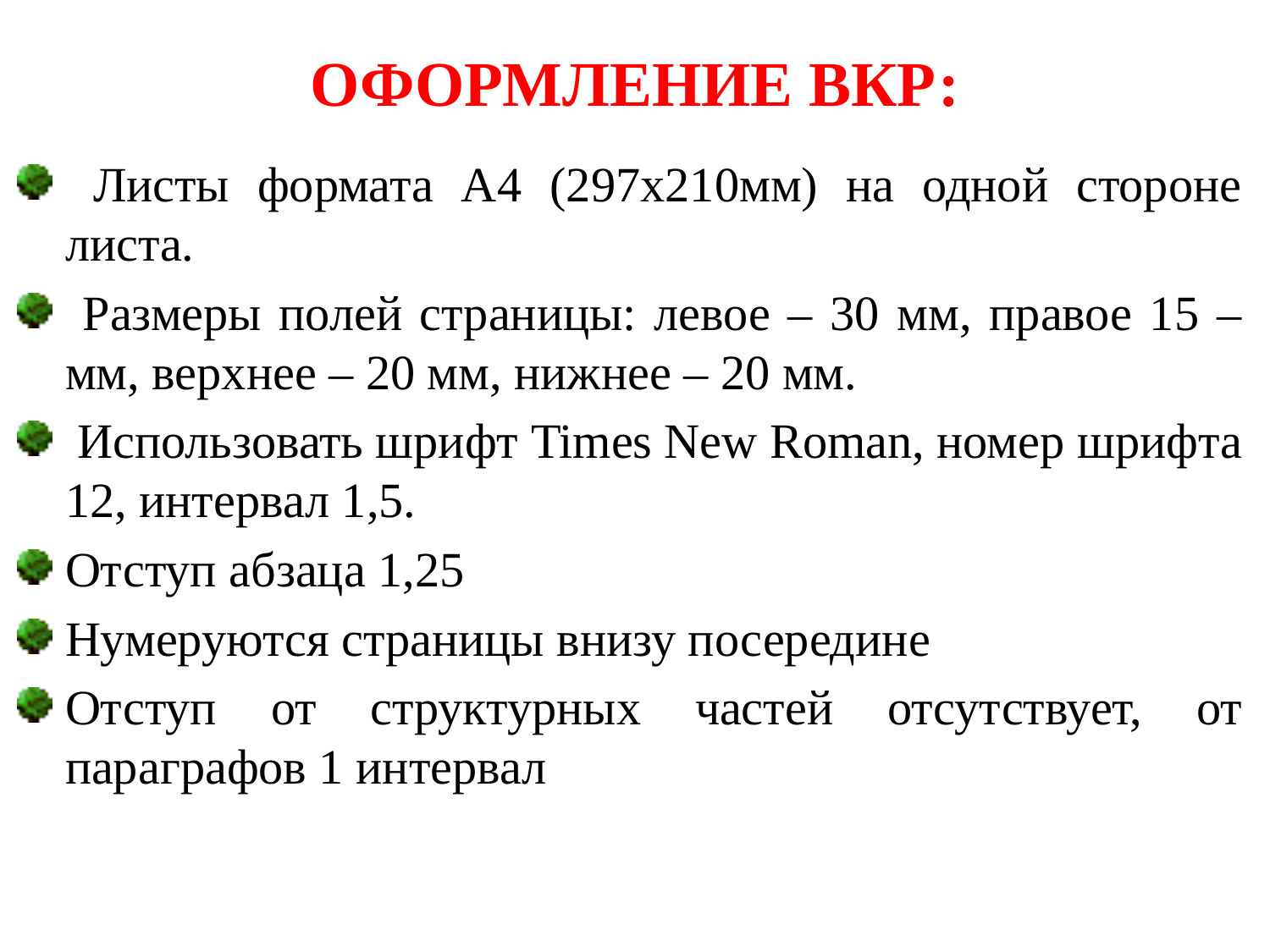

# ОФОРМЛЕНИЕ ВКР:
 Листы формата А4 (297х210мм) на одной стороне листа.
 Размеры полей страницы: левое – 30 мм, правое 15 – мм, верхнее – 20 мм, нижнее – 20 мм.
 Использовать шрифт Times New Roman, номер шрифта 12, интервал 1,5.
Отступ абзаца 1,25
Нумеруются страницы внизу посередине
Отступ от структурных частей отсутствует, от параграфов 1 интервал